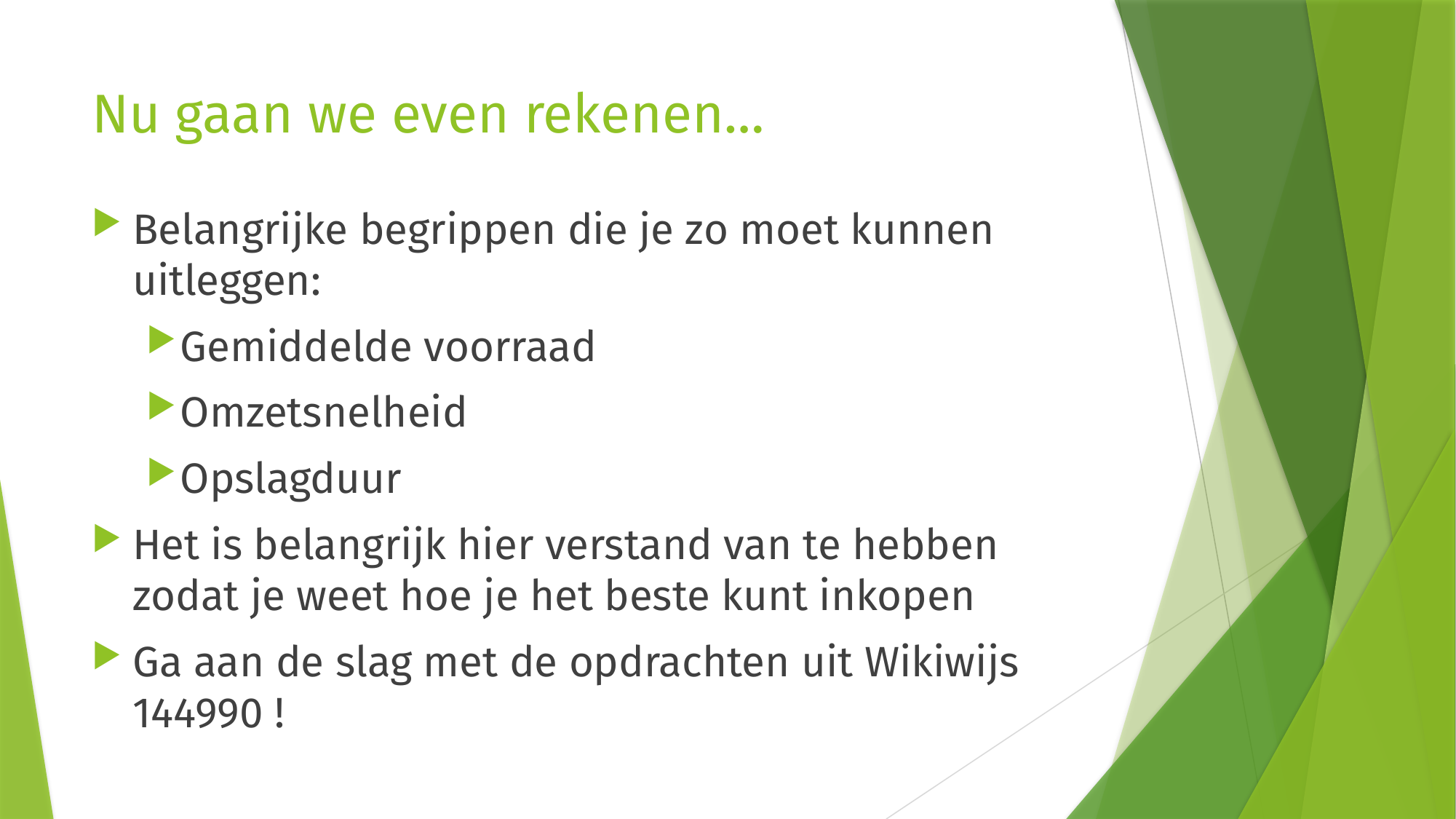

# Nu gaan we even rekenen…
Belangrijke begrippen die je zo moet kunnen uitleggen:
Gemiddelde voorraad
Omzetsnelheid
Opslagduur
Het is belangrijk hier verstand van te hebben zodat je weet hoe je het beste kunt inkopen
Ga aan de slag met de opdrachten uit Wikiwijs 144990 !